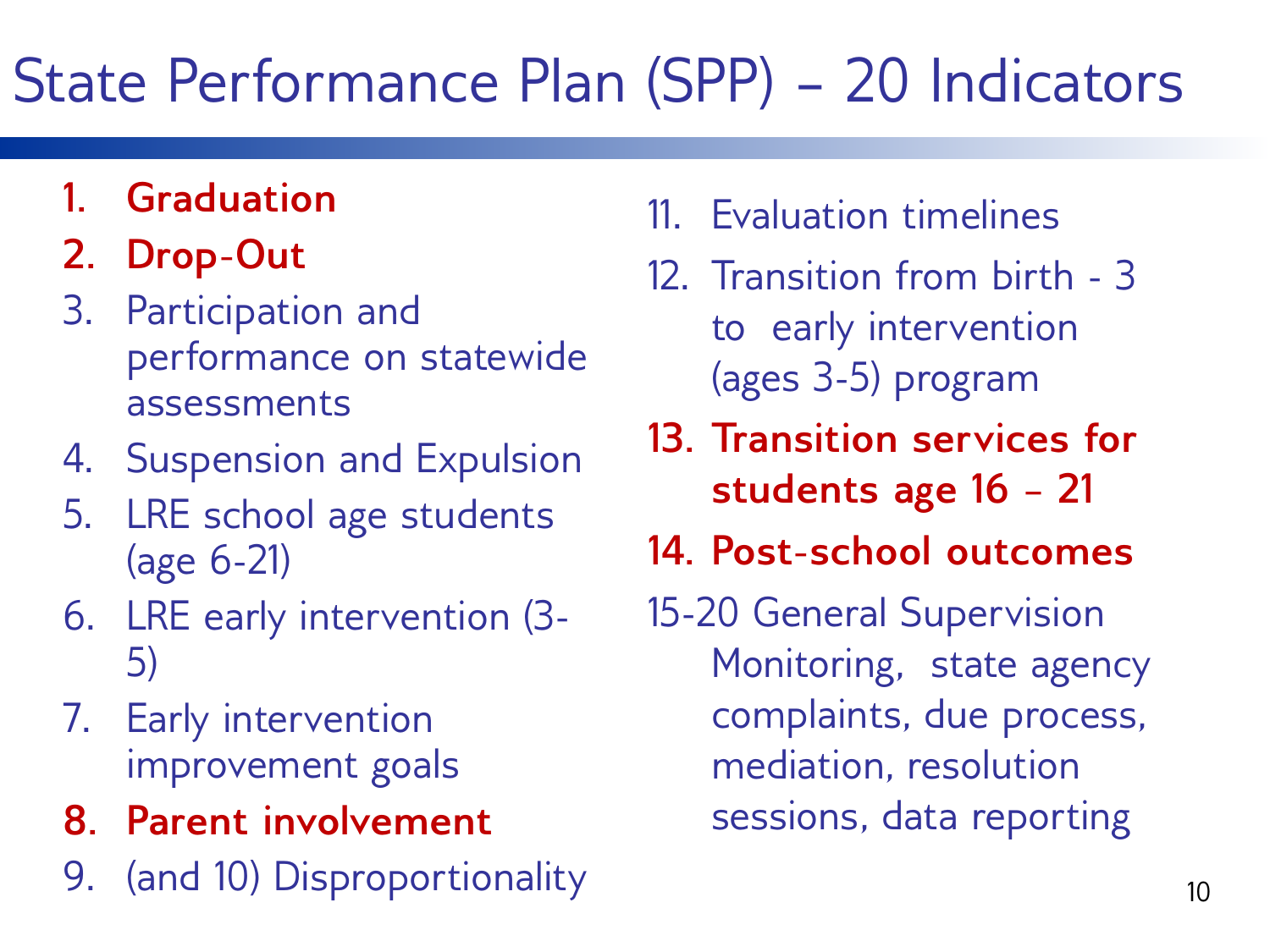

# State Performance Plan (SPP) – 20 Indicators
Graduation
Drop-Out
Participation and performance on statewide assessments
Suspension and Expulsion
LRE school age students (age 6-21)
LRE early intervention (3-5)
Early intervention improvement goals
Parent involvement
(and 10) Disproportionality
Evaluation timelines
Transition from birth - 3 to  early intervention (ages 3-5) program
Transition services for students age 16 – 21
Post-school outcomes
15-20 General Supervision Monitoring,  state agency complaints, due process, mediation, resolution sessions, data reporting

10